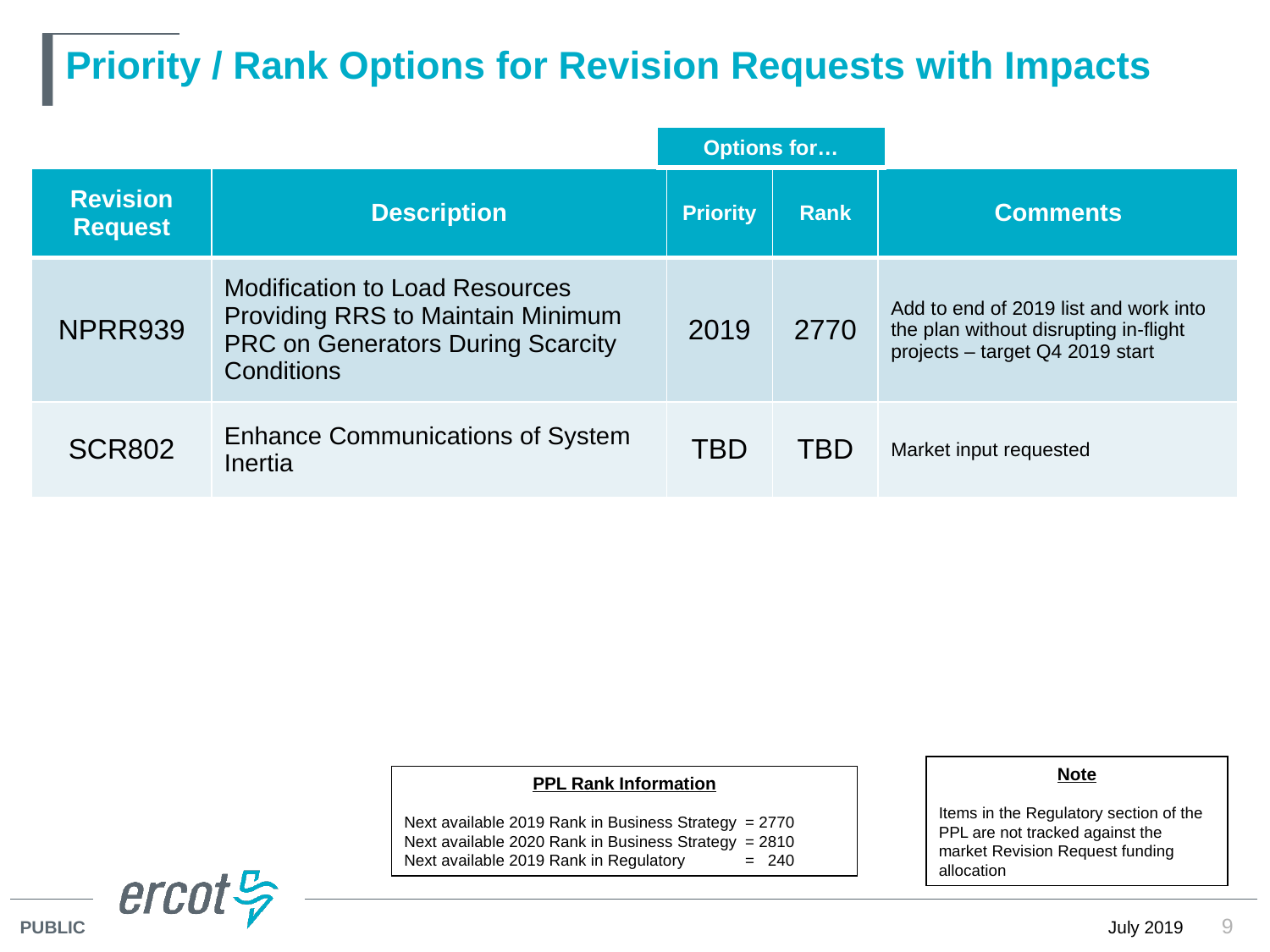

# Priority / Rank Options for Revision Requests with Impacts
| Options for… |
| --- |
| Revision Request | Description | Priority | Rank | Comments |
| --- | --- | --- | --- | --- |
| NPRR939 | Modification to Load Resources Providing RRS to Maintain Minimum PRC on Generators During Scarcity Conditions | 2019 | 2770 | Add to end of 2019 list and work into the plan without disrupting in-flight projects – target Q4 2019 start |
| SCR802 | Enhance Communications of System Inertia | TBD | TBD | Market input requested |
Note

Items in the Regulatory section of the PPL are not tracked against the market Revision Request funding allocation
PPL Rank Information

Next available 2019 Rank in Business Strategy 	= 2770
Next available 2020 Rank in Business Strategy 	= 2810
Next available 2019 Rank in Regulatory	=   240
9